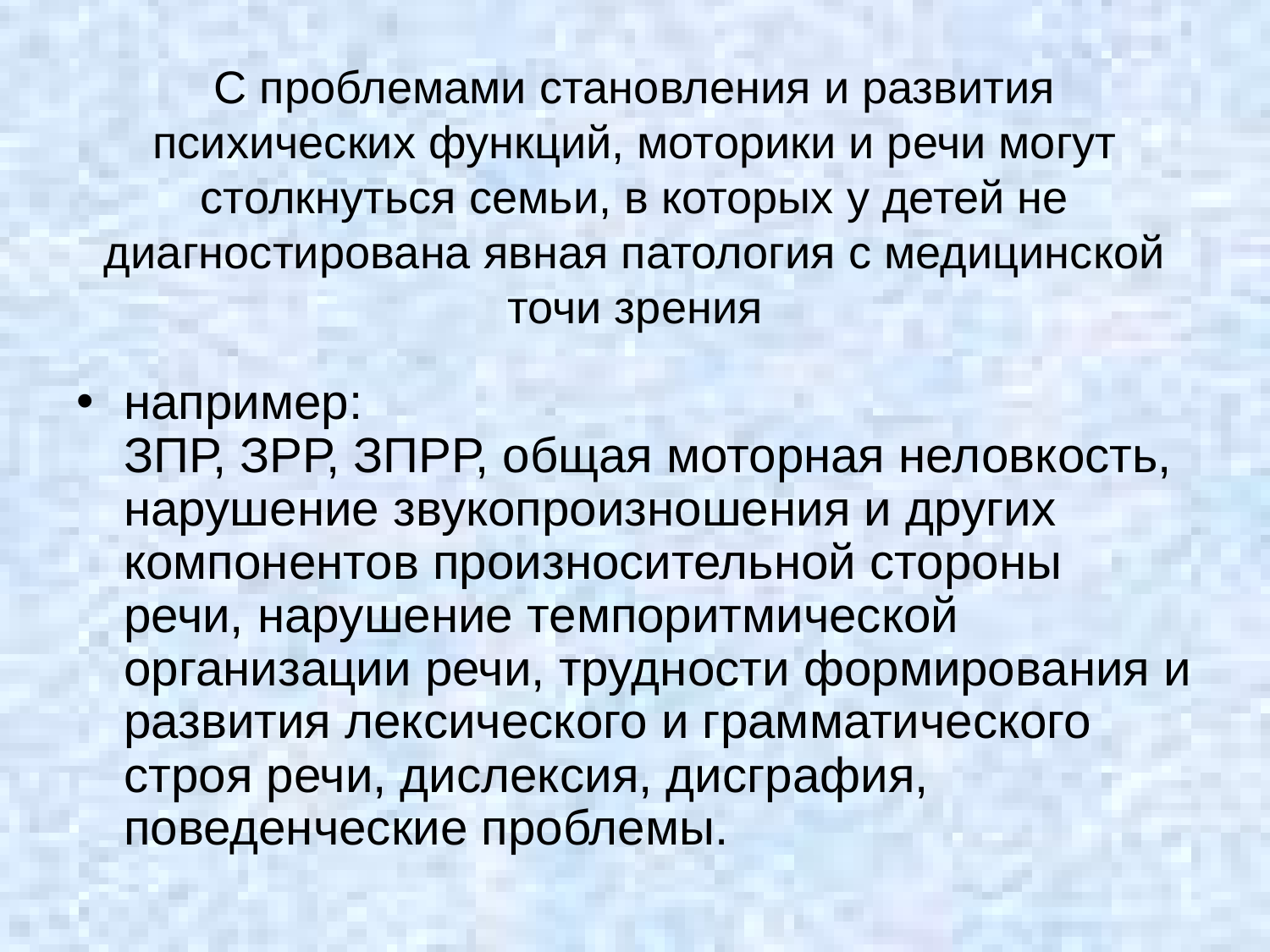

# С проблемами становления и развития психических функций, моторики и речи могут столкнуться семьи, в которых у детей не диагностирована явная патология с медицинской точи зрения
например:
ЗПР, ЗРР, ЗПРР, общая моторная неловкость, нарушение звукопроизношения и других компонентов произносительной стороны речи, нарушение темпоритмической организации речи, трудности формирования и развития лексического и грамматического строя речи, дислексия, дисграфия, поведенческие проблемы.